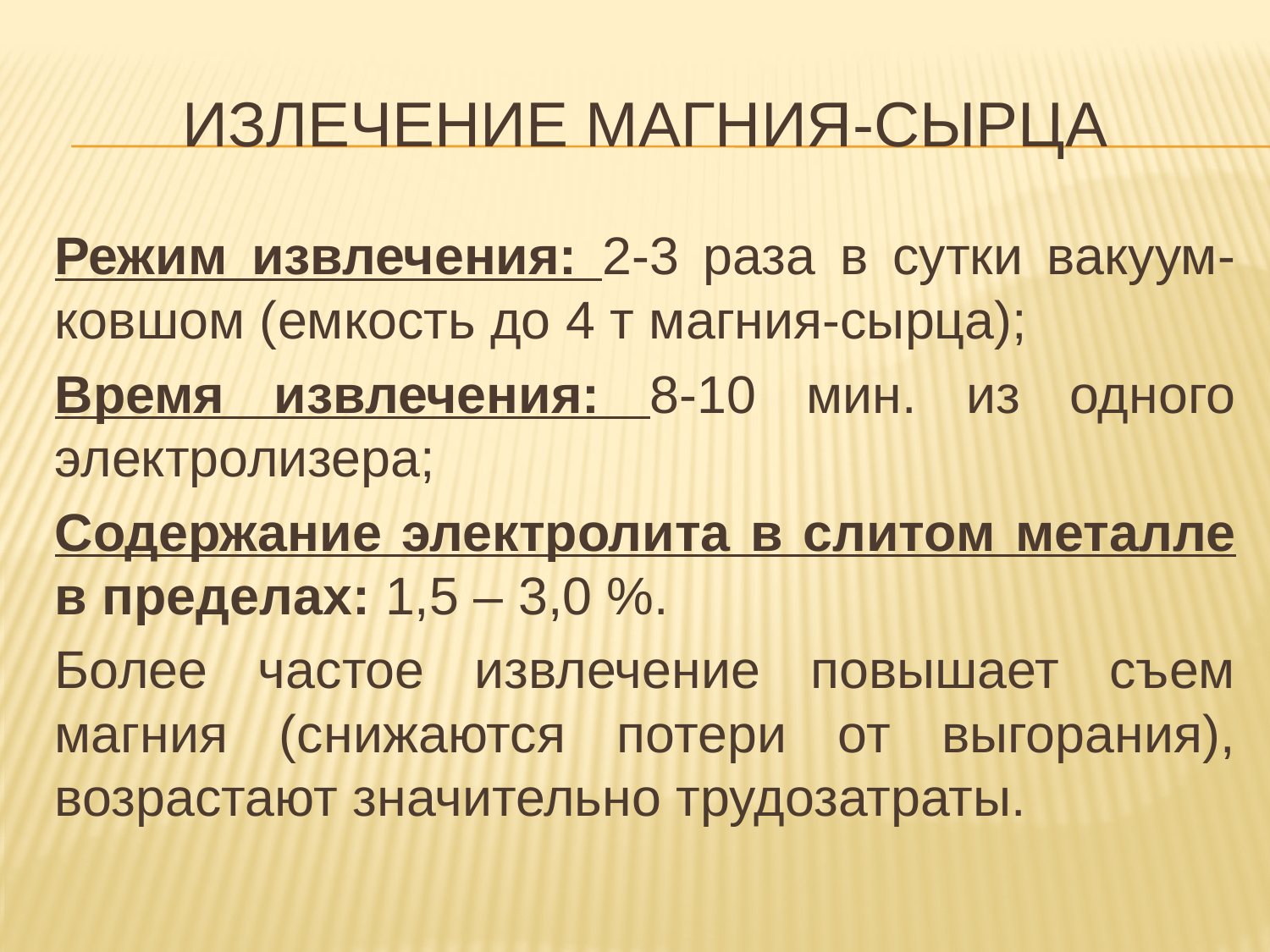

# Излечение магния-сырца
Режим извлечения: 2-3 раза в сутки вакуум-ковшом (емкость до 4 т магния-сырца);
Время извлечения: 8-10 мин. из одного электролизера;
Содержание электролита в слитом металле в пределах: 1,5 – 3,0 %.
Более частое извлечение повышает съем магния (снижаются потери от выгорания), возрастают значительно трудозатраты.